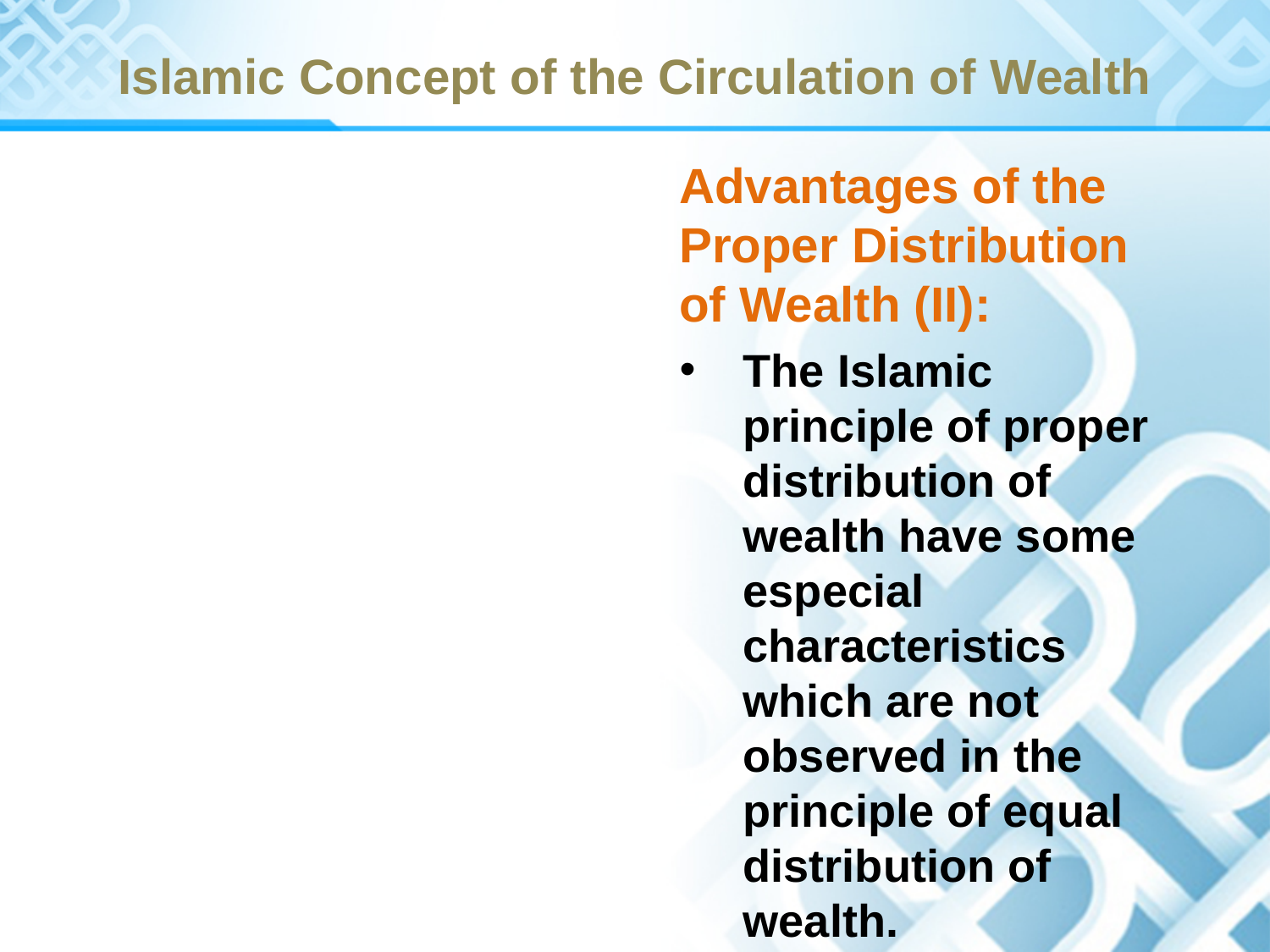

# Islamic Concept of the Circulation of Wealth
Advantages of the Proper Distribution of Wealth (II):
The Islamic principle of proper distribution of wealth have some especial characteristics which are not observed in the principle of equal distribution of wealth.
The characteristics are: